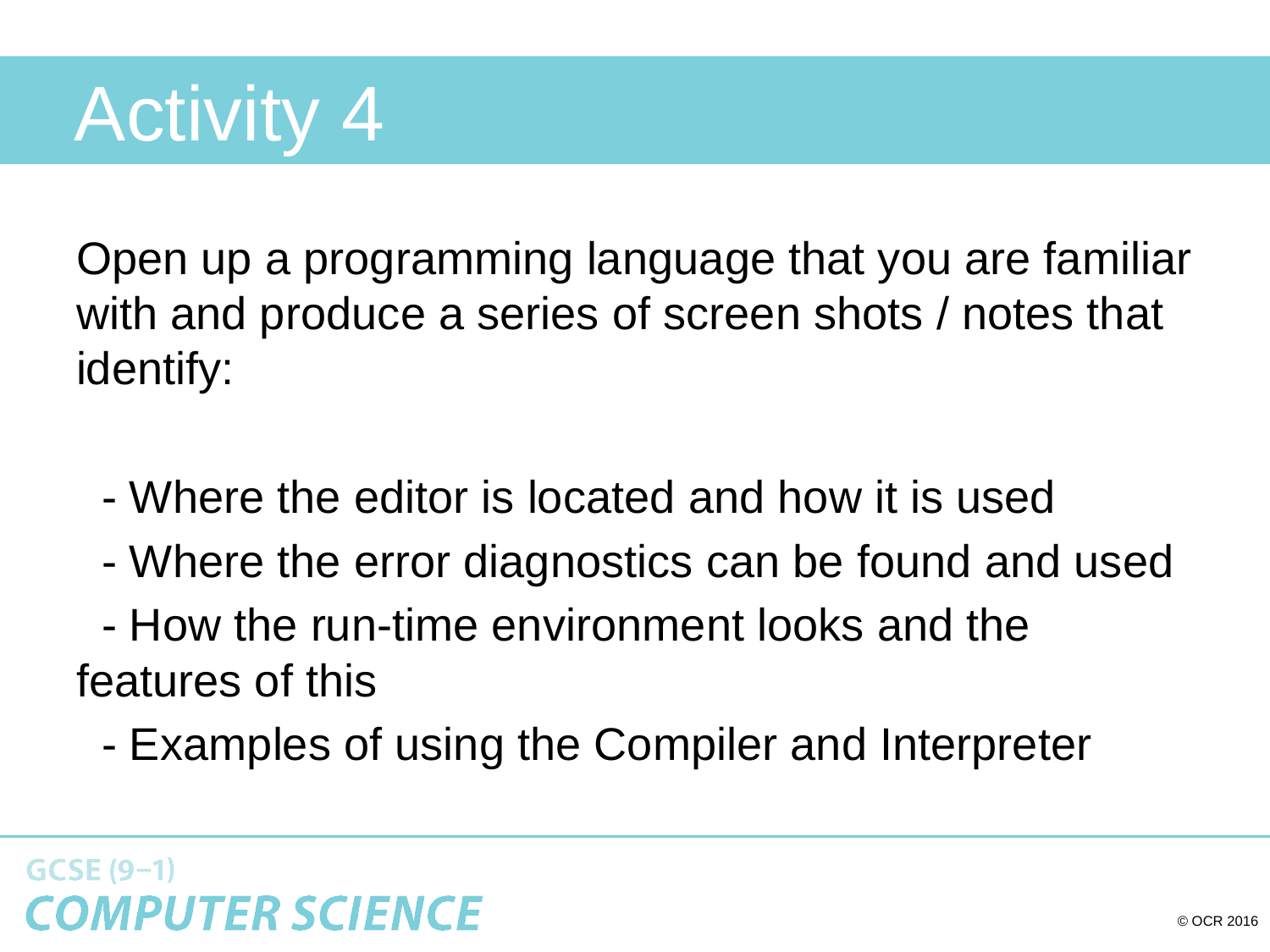

# Activity 4
Open up a programming language that you are familiar with and produce a series of screen shots / notes that identify:

  - Where the editor is located and how it is used
  - Where the error diagnostics can be found and used
  - How the run-time environment looks and the 	features of this
  - Examples of using the Compiler and Interpreter